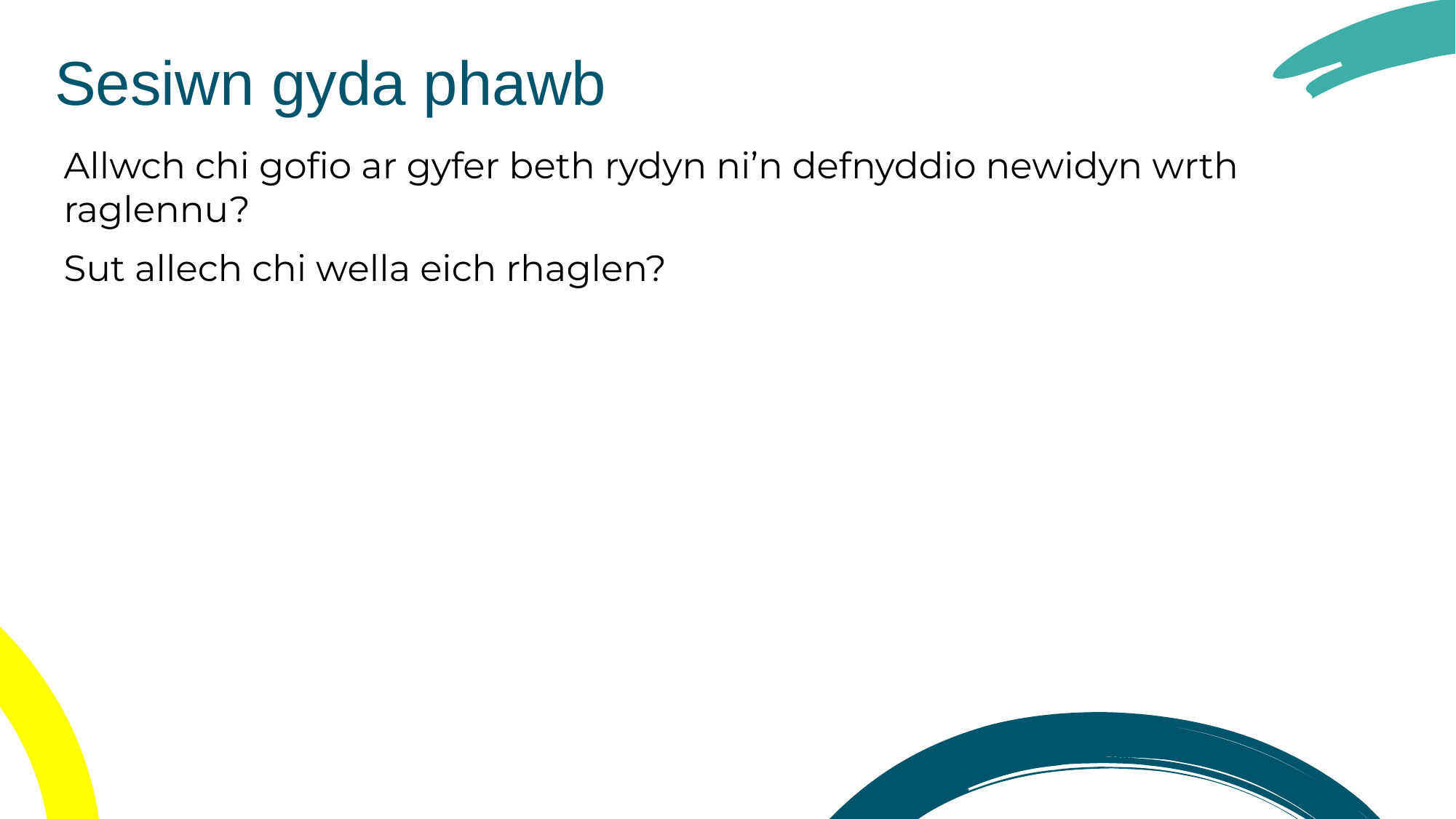

# Sesiwn gyda phawb
Allwch chi gofio ar gyfer beth rydyn ni’n defnyddio newidyn wrth raglennu?
Sut allech chi wella eich rhaglen?